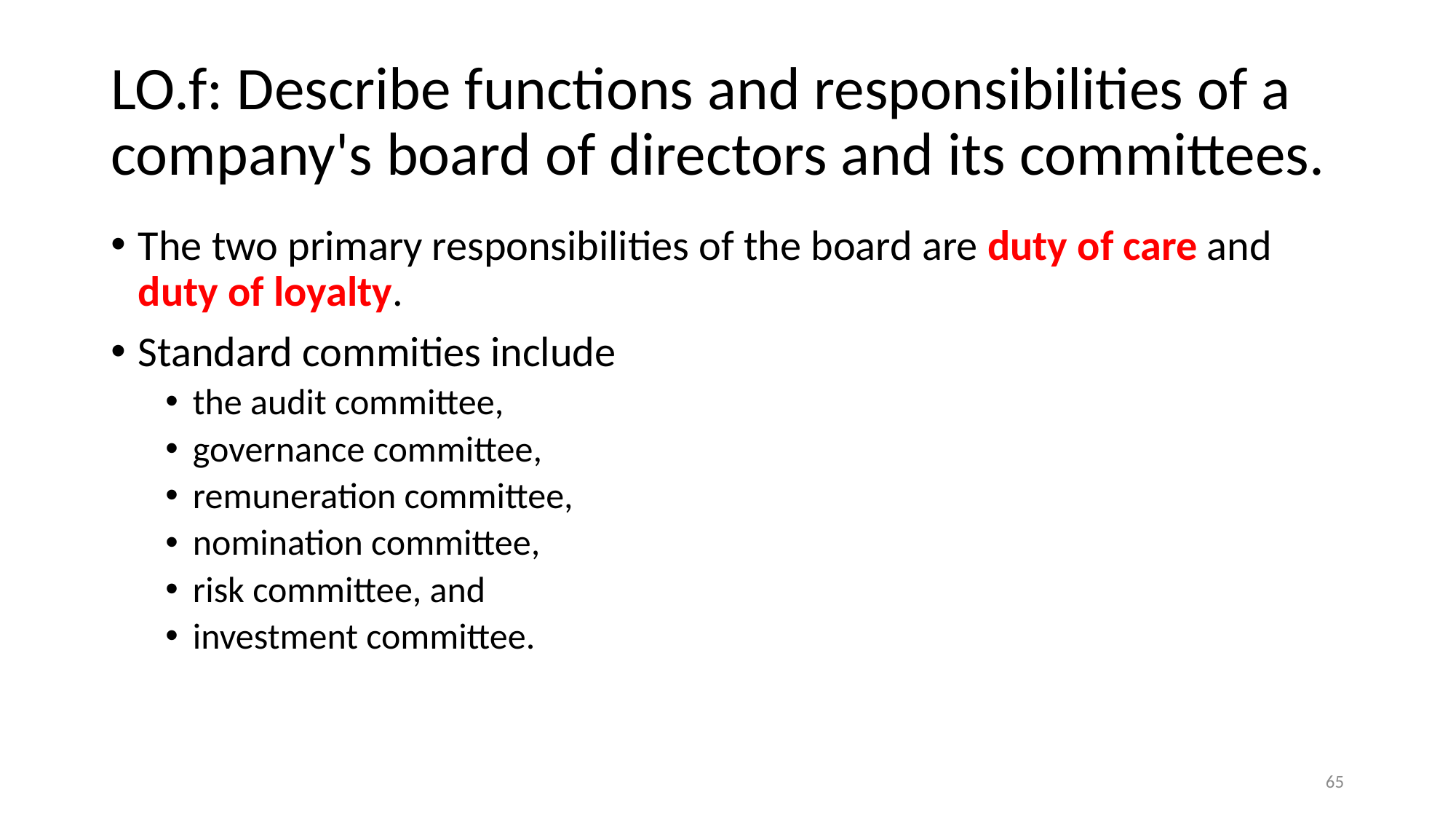

# LO.f: Describe functions and responsibilities of a company's board of directors and its committees.
The two primary responsibilities of the board are duty of care and duty of loyalty.
Standard commities include
the audit committee,
governance committee,
remuneration committee,
nomination committee,
risk committee, and
investment committee.
65